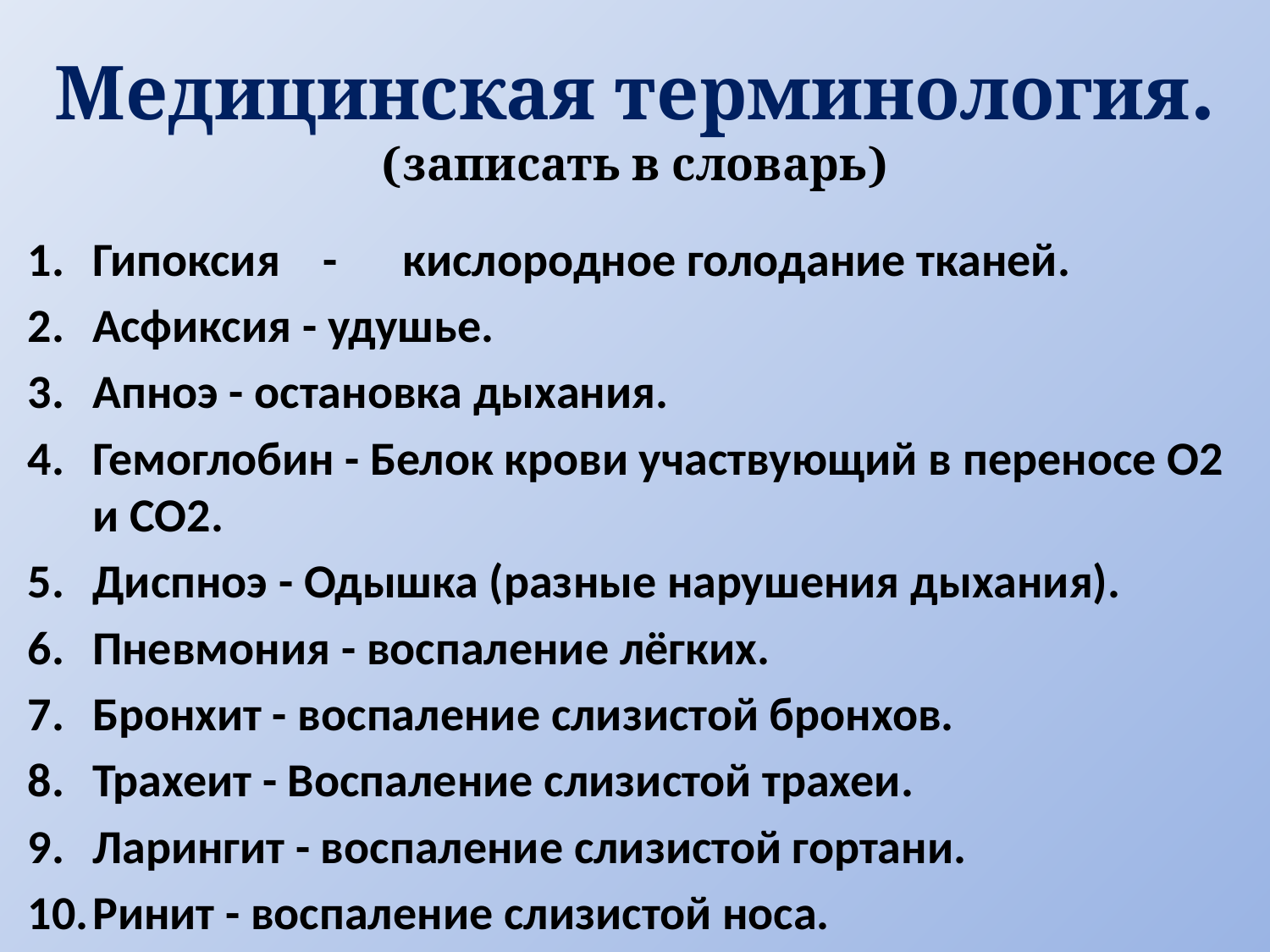

# Медицинская терминология. (записать в словарь)
Гипоксия    -      кислородное голодание тканей.
Асфиксия - удушье.
Апноэ - остановка дыхания.
Гемоглобин - Белок крови участвующий в переносе О2 и СО2.
Диспноэ - Одышка (разные нарушения дыхания).
Пневмония - воспаление лёгких.
Бронхит - воспаление слизистой бронхов.
Трахеит - Воспаление слизистой трахеи.
Ларингит - воспаление слизистой гортани.
Ринит - воспаление слизистой носа.